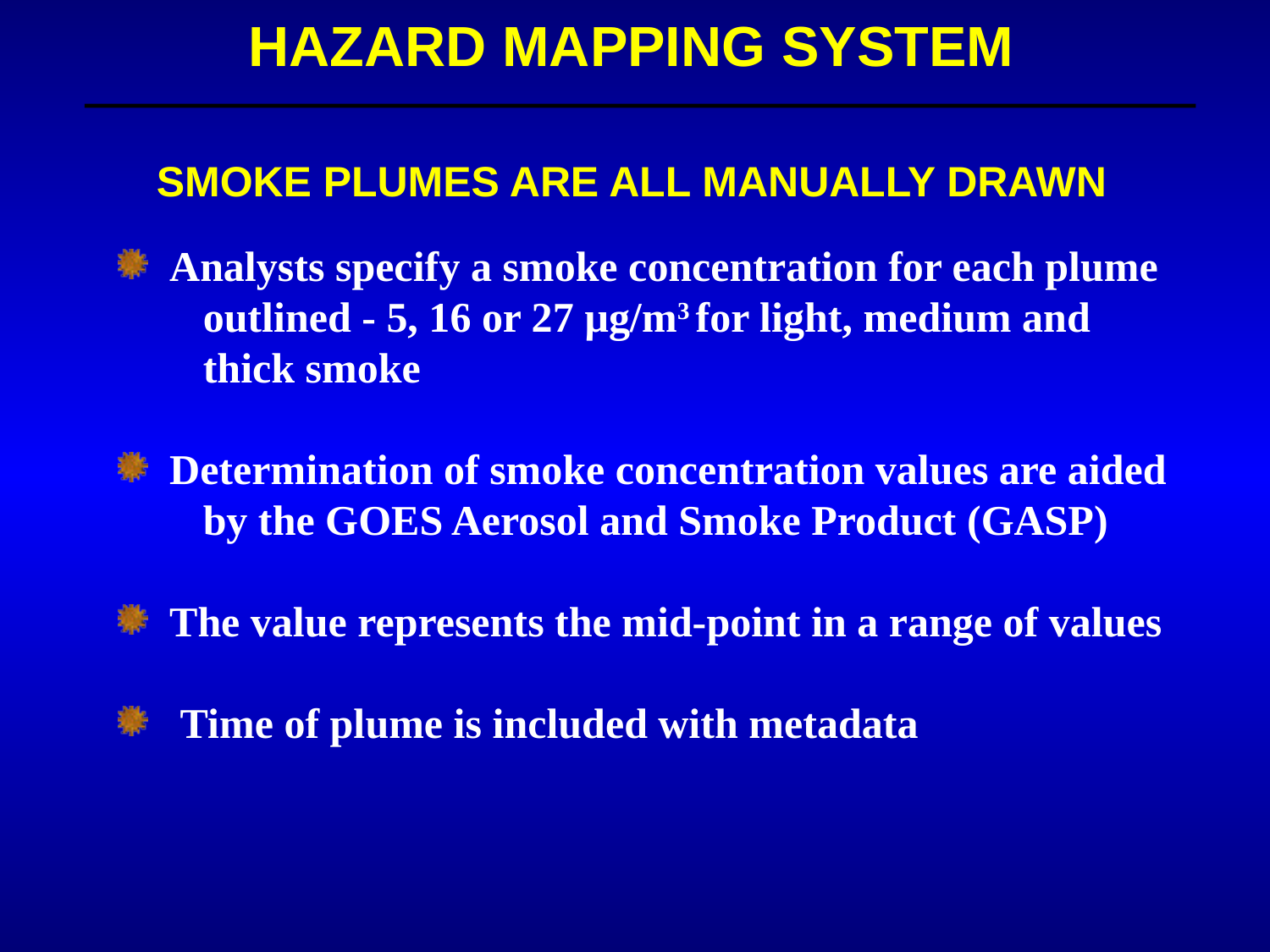

HAZARD MAPPING SYSTEM

SMOKE PLUMES ARE ALL MANUALLY DRAWN
  Analysts specify a smoke concentration for each plume
        outlined - 5, 16 or 27 µg/m3 for light, medium and
        thick smoke

  Determination of smoke concentration values are aided
        by the GOES Aerosol and Smoke Product (GASP)

  The value represents the mid-point in a range of values

   Time of plume is included with metadata